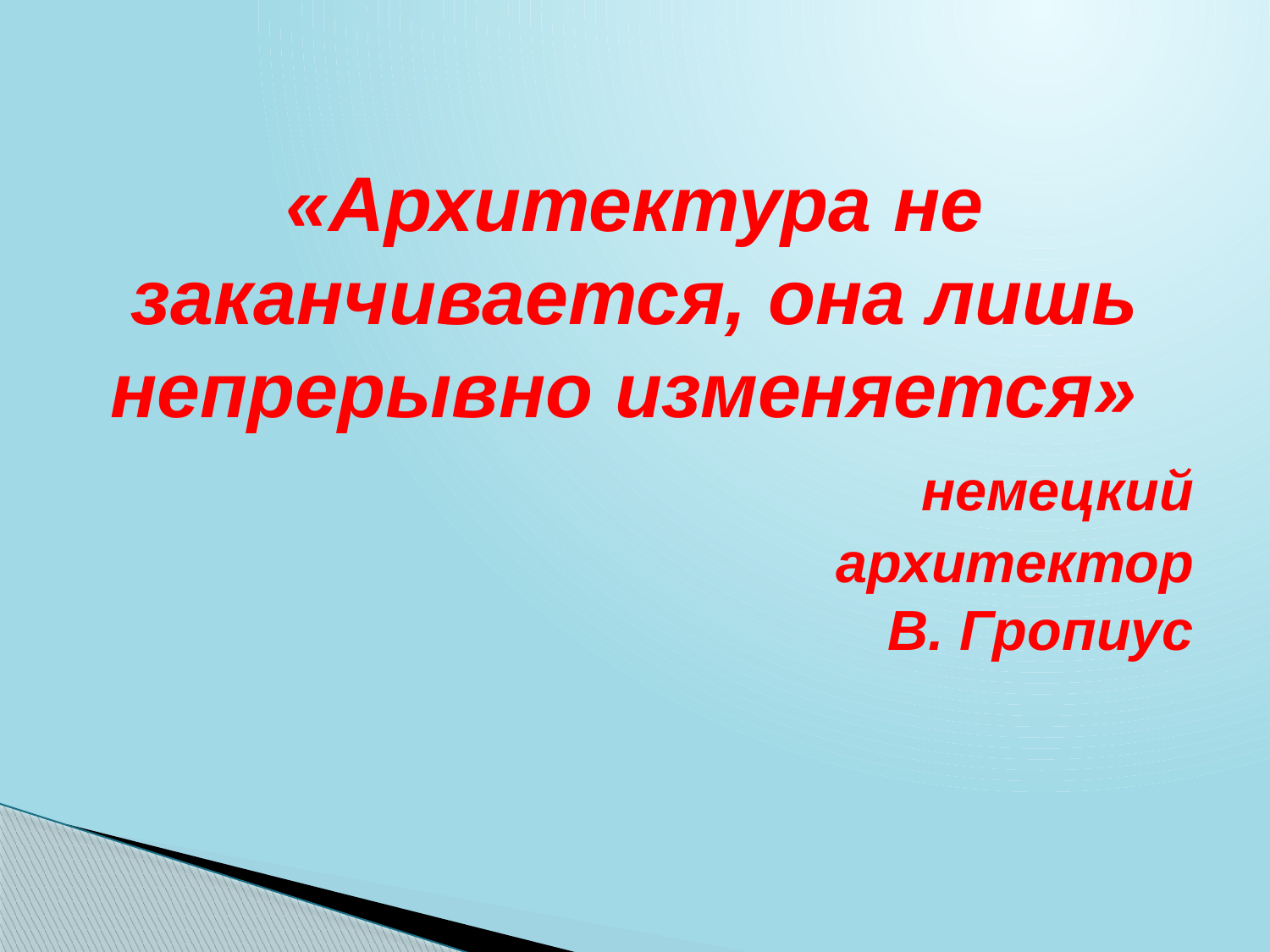

«Архитектура не заканчивается, она лишь непрерывно изменяется»
                        немецкий архитектор
В. Гропиус